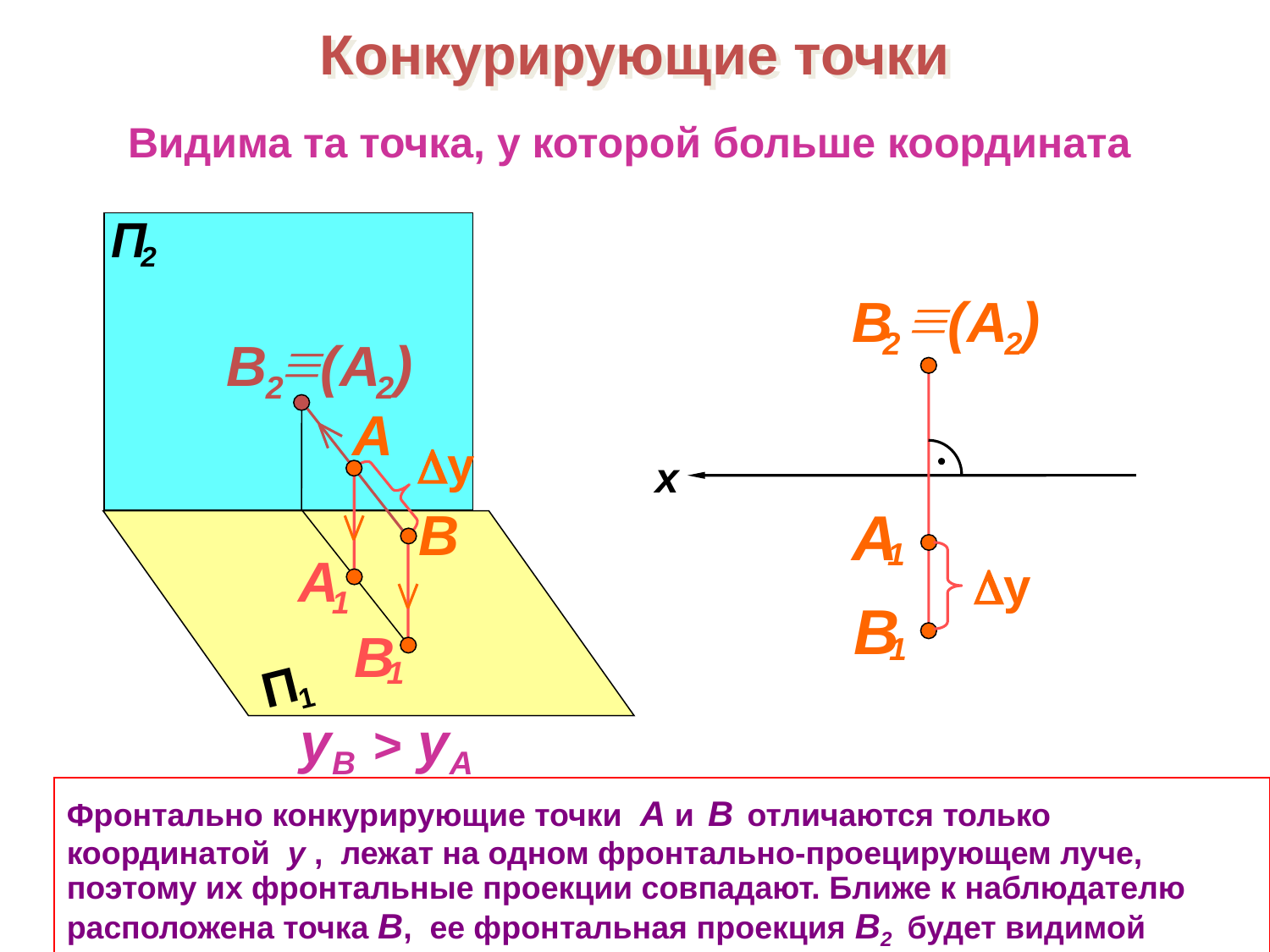

Конкурирующие точки
Видима та точка, у которой больше координата
П
2

П
1
≡
В
(A )
2
2

А
1

Δy
B
1

≡
В
2
(A )
2

A

A
1

В
1

Δy

x

В
yB  > yA
Фронтально конкурирующие точки  А и В отличаются только координатой  y ,  лежат на одном фронтально-проецирующем луче, поэтому их фронтальные проекции совпадают. Ближе к наблюдателю расположена точка В,  ее фронтальная проекция В2   будет видимой